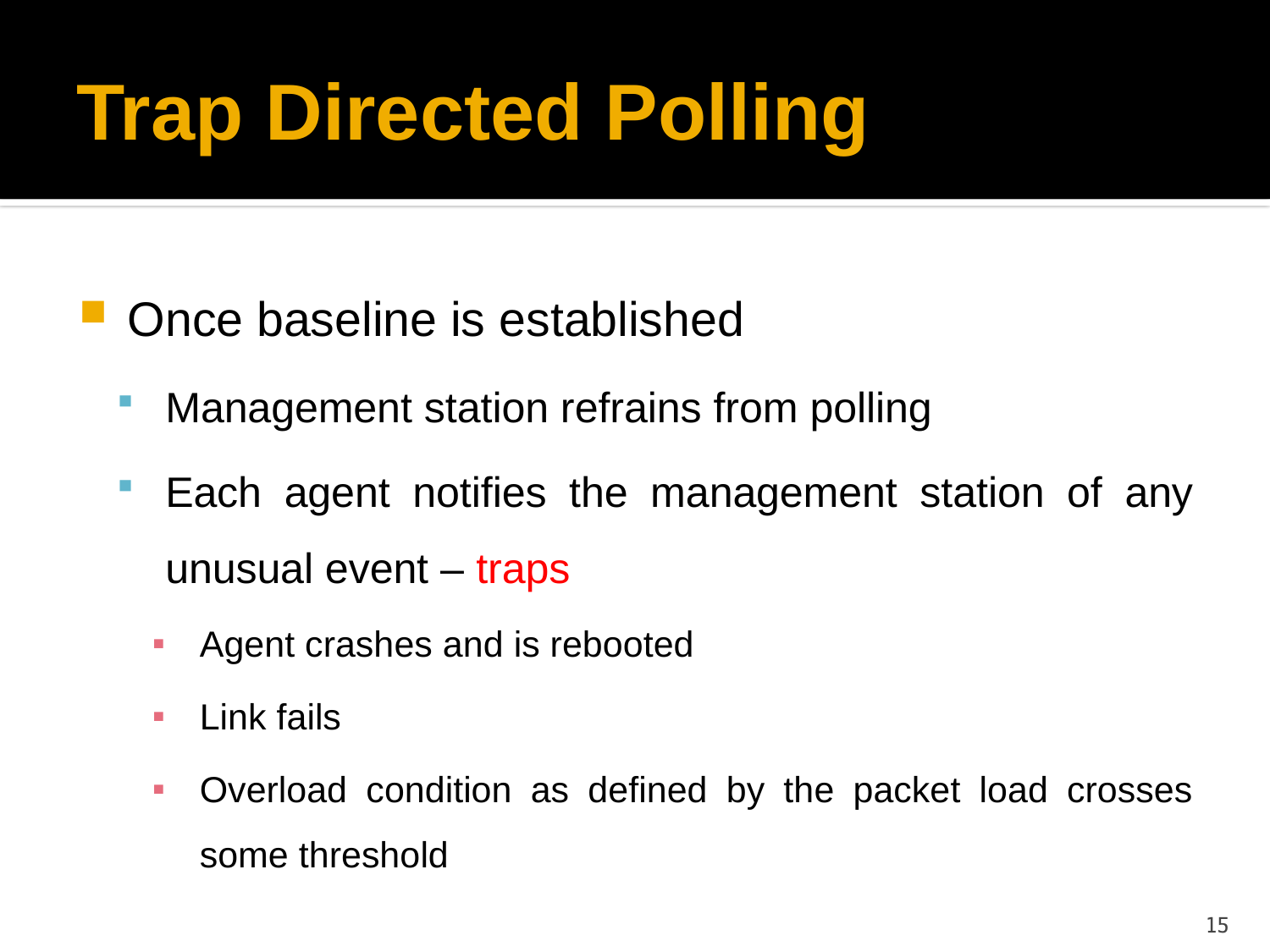

# Trap Directed Polling
Once baseline is established
Management station refrains from polling
Each agent notifies the management station of any unusual event – traps
Agent crashes and is rebooted
Link fails
Overload condition as defined by the packet load crosses some threshold
15